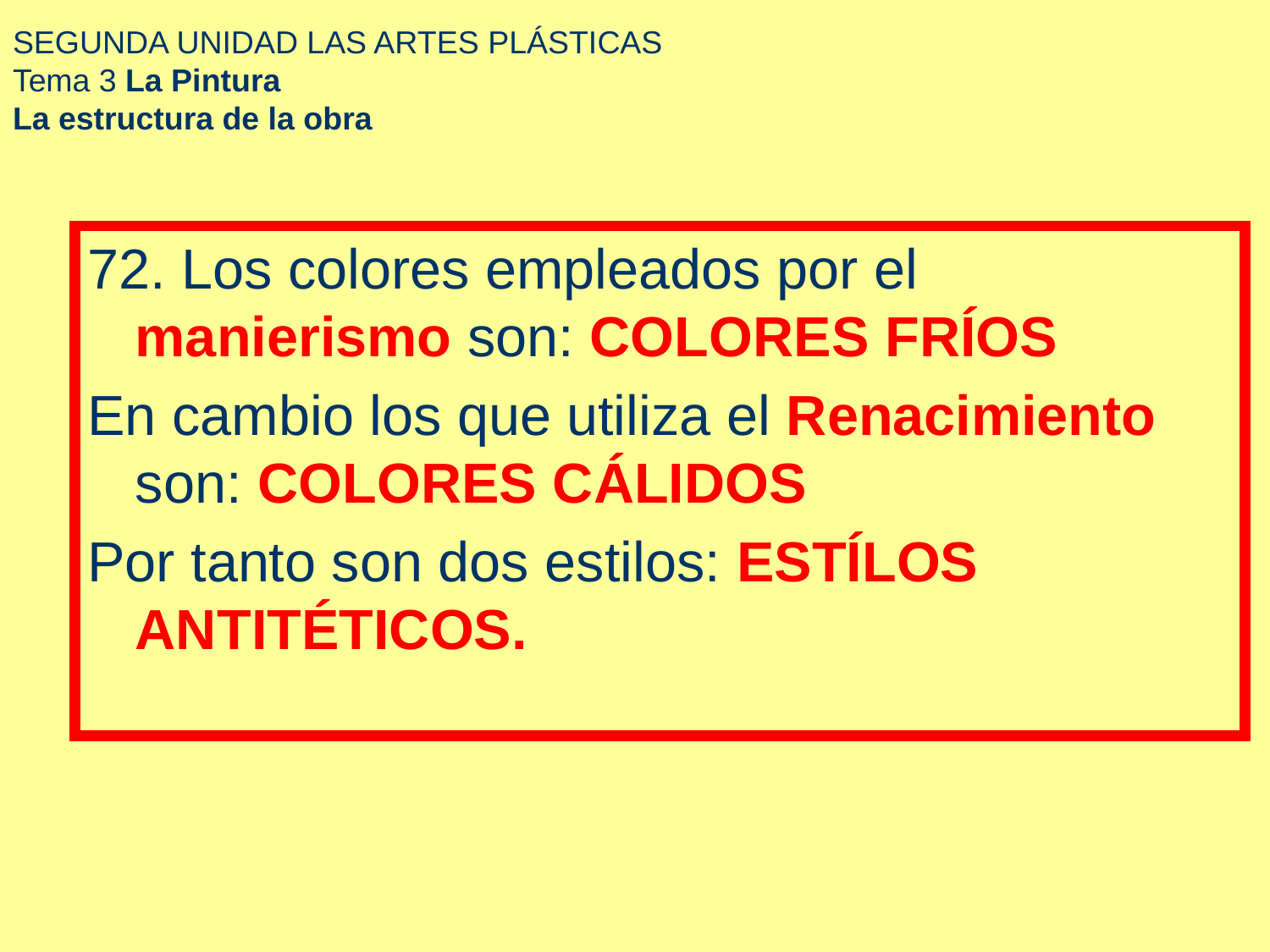

# SEGUNDA UNIDAD LAS ARTES PLÁSTICAS Tema 3 La Pintura La estructura de la obra
72. Los colores empleados por el manierismo son: COLORES FRÍOS
En cambio los que utiliza el Renacimiento son: COLORES CÁLIDOS
Por tanto son dos estilos: ESTÍLOS ANTITÉTICOS.